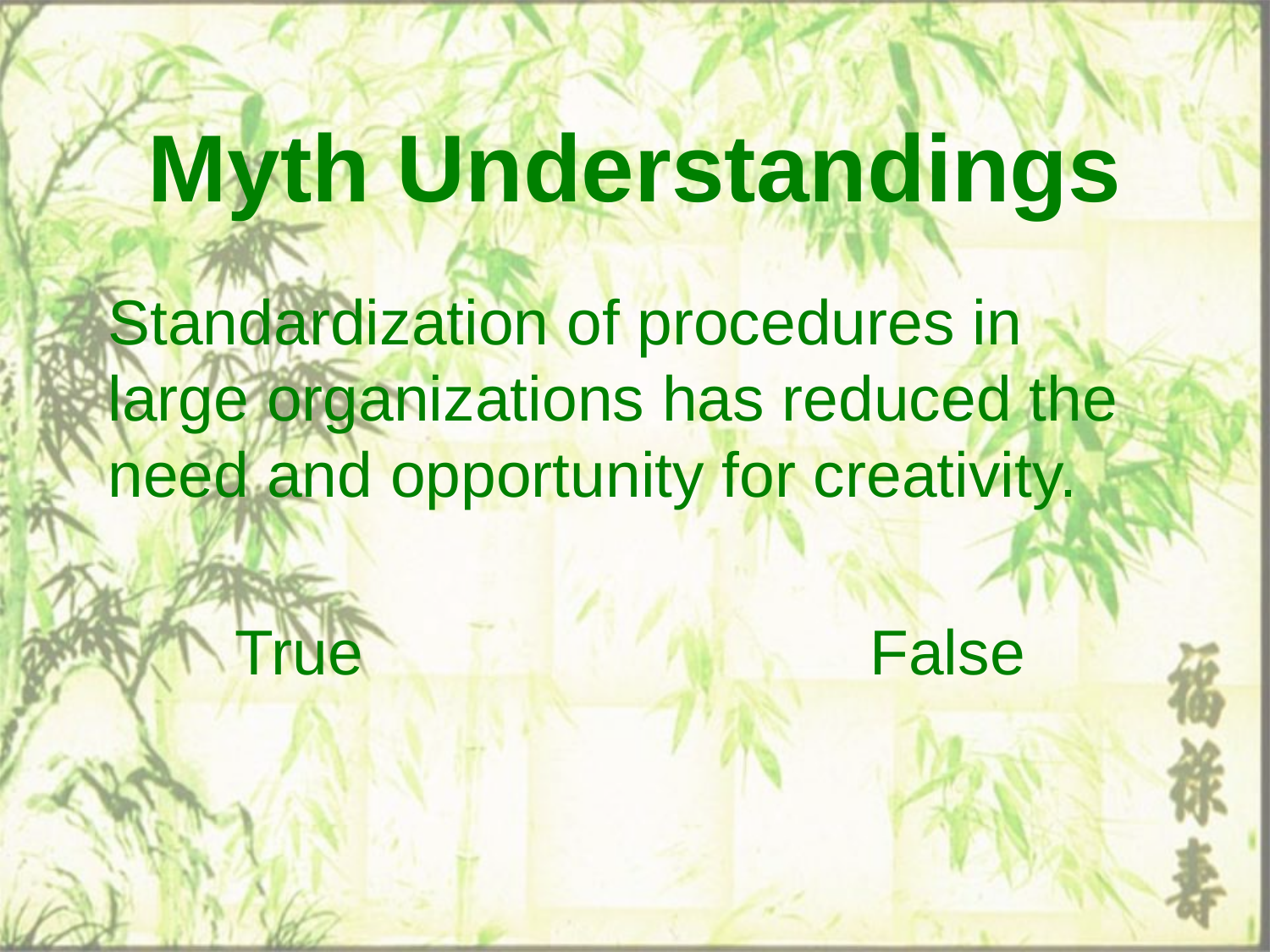

# Myth Understandings
Standardization of procedures in large organizations has reduced the need and opportunity for creativity.

	True				False